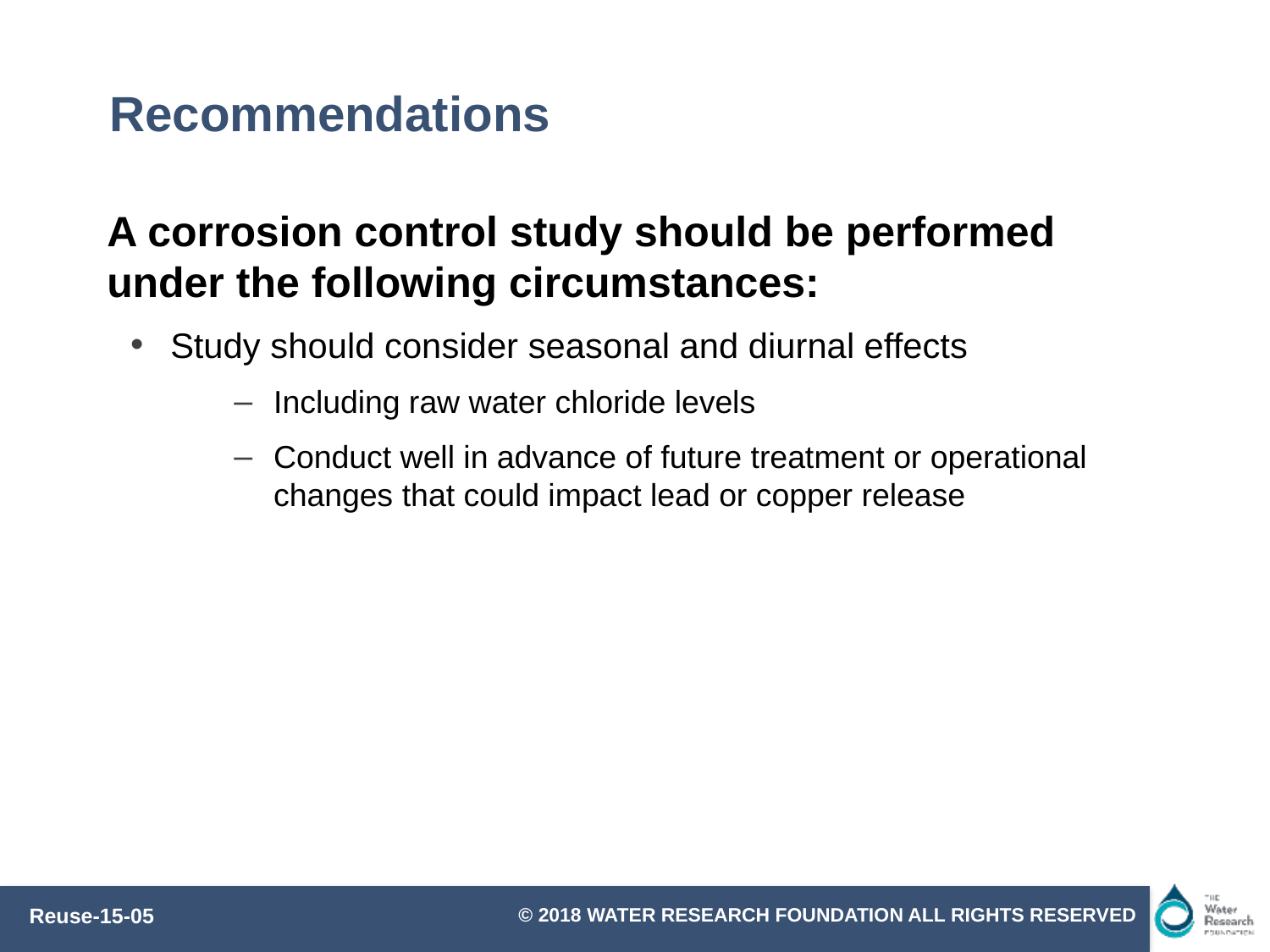

# Recommendations
A corrosion control study should be performed under the following circumstances:
Study should consider seasonal and diurnal effects
Including raw water chloride levels
Conduct well in advance of future treatment or operational changes that could impact lead or copper release